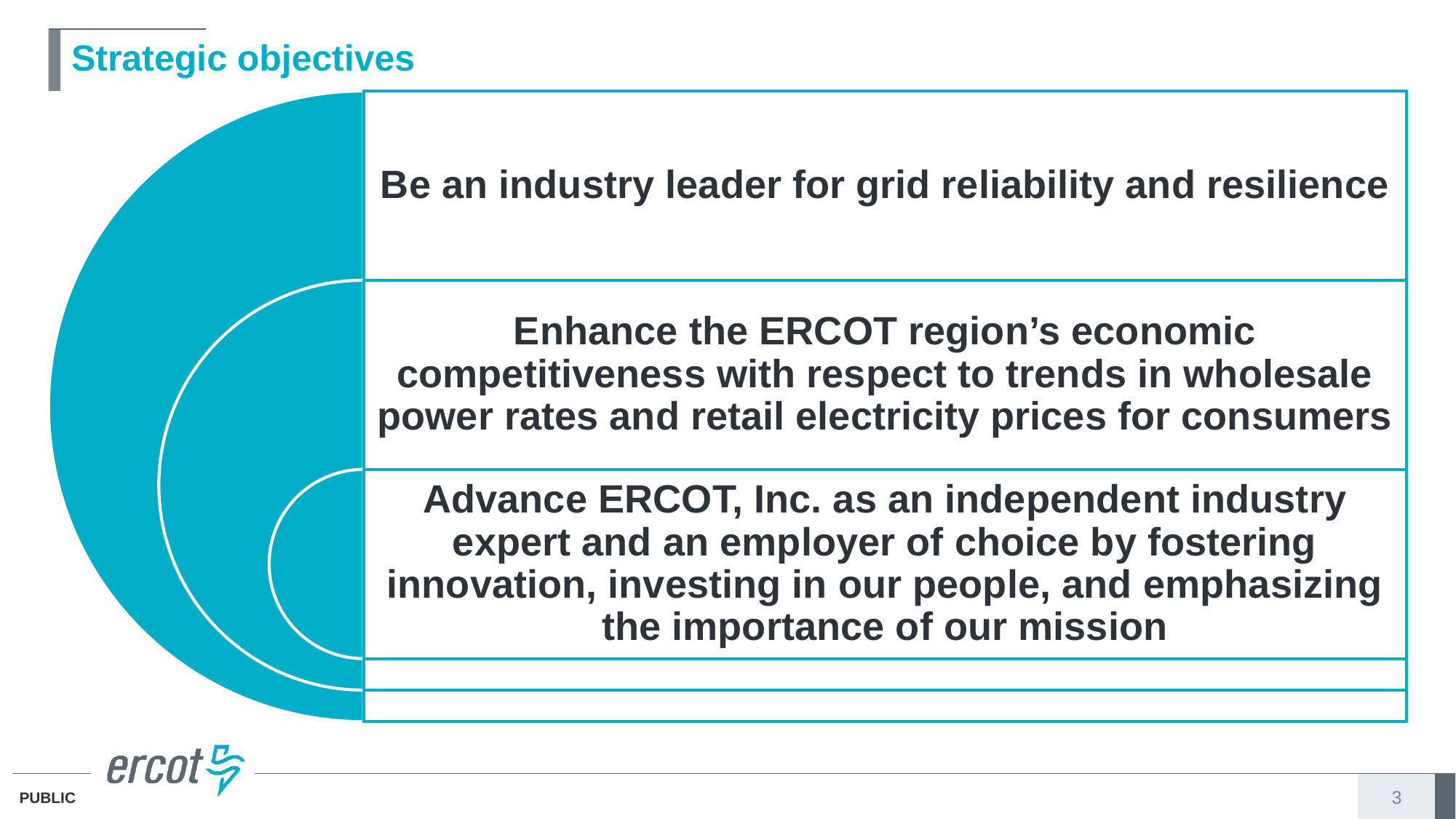

# Strategic objectives
Be an industry leader for grid reliability and resilience
Enhance the ERCOT region’s economic competitiveness with respect to trends in wholesale power rates and retail electricity prices for consumers
Advance ERCOT, Inc. as an independent industry expert and an employer of choice by fostering innovation, investing in our people, and emphasizing the importance of our mission
3